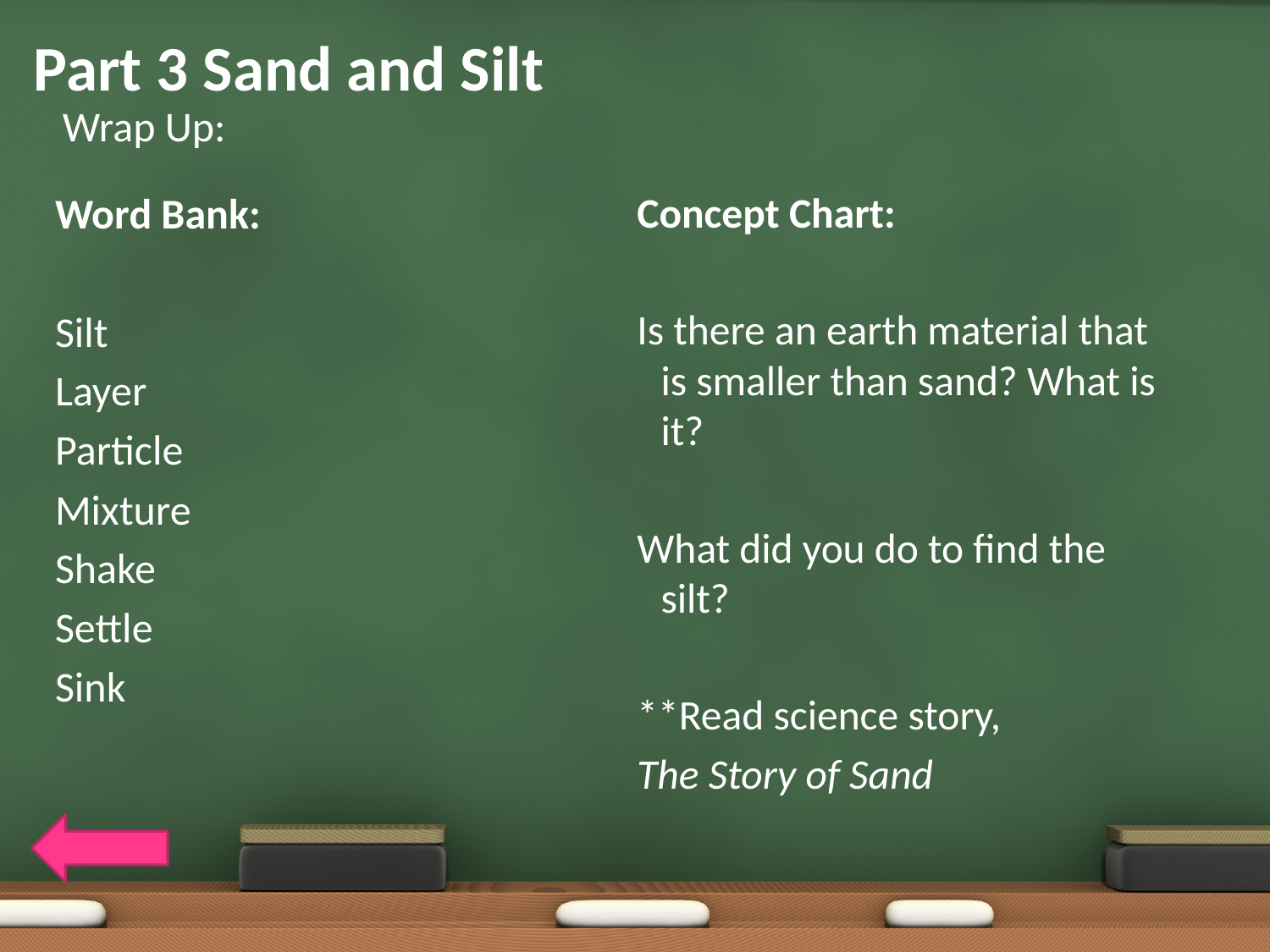

# Part 3 Sand and Silt
Wrap Up:
Word Bank:

Silt
Layer
Particle
Mixture
Shake
Settle
Sink

Concept Chart:

Is there an earth material that is smaller than sand? What is it?

What did you do to find the silt?

**Read science story,
The Story of Sand